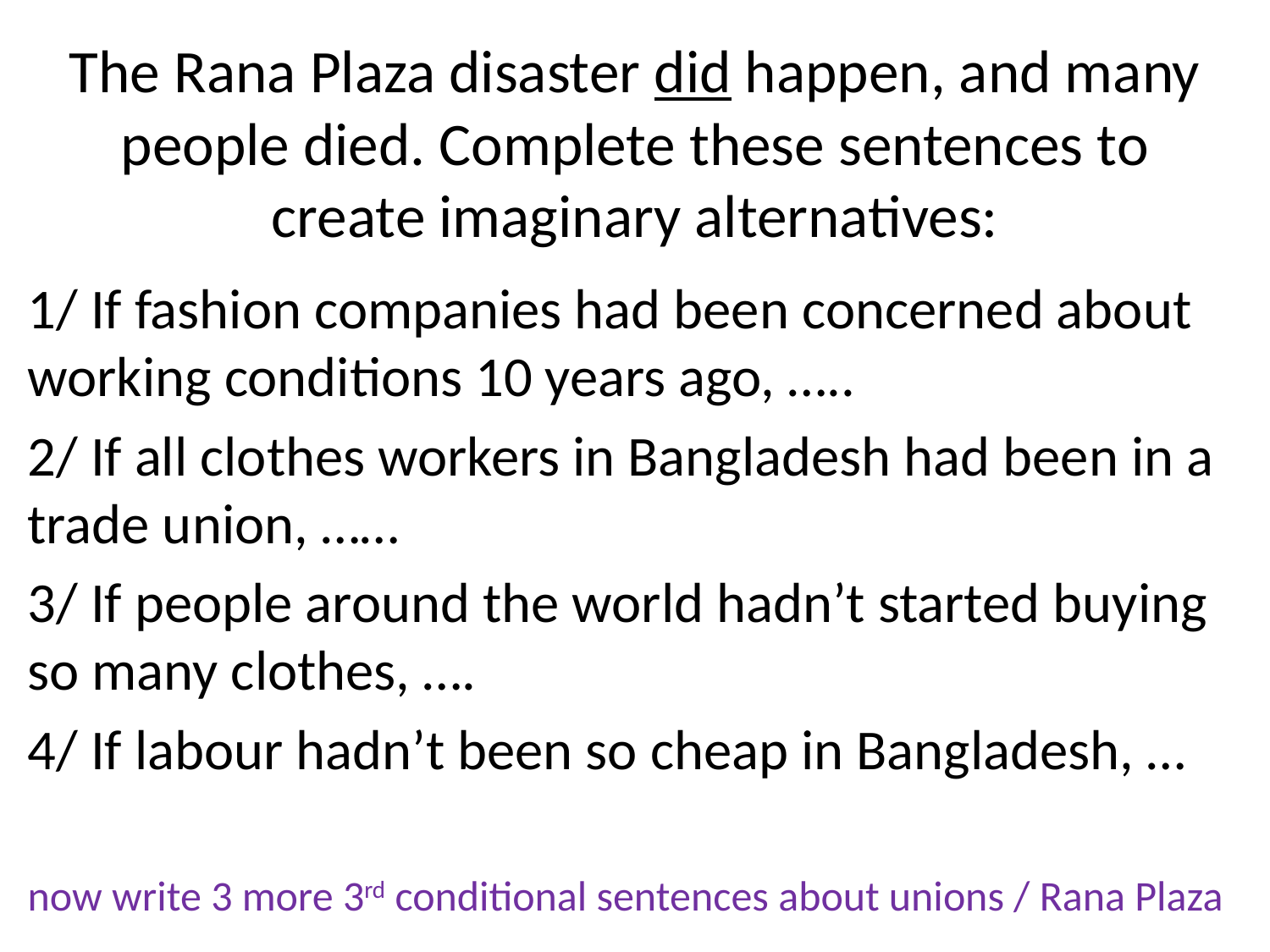

# The Rana Plaza disaster did happen, and many people died. Complete these sentences to create imaginary alternatives:
1/ If fashion companies had been concerned about working conditions 10 years ago, …..
2/ If all clothes workers in Bangladesh had been in a trade union, ……
3/ If people around the world hadn’t started buying so many clothes, ….
4/ If labour hadn’t been so cheap in Bangladesh, …

now write 3 more 3rd conditional sentences about unions / Rana Plaza